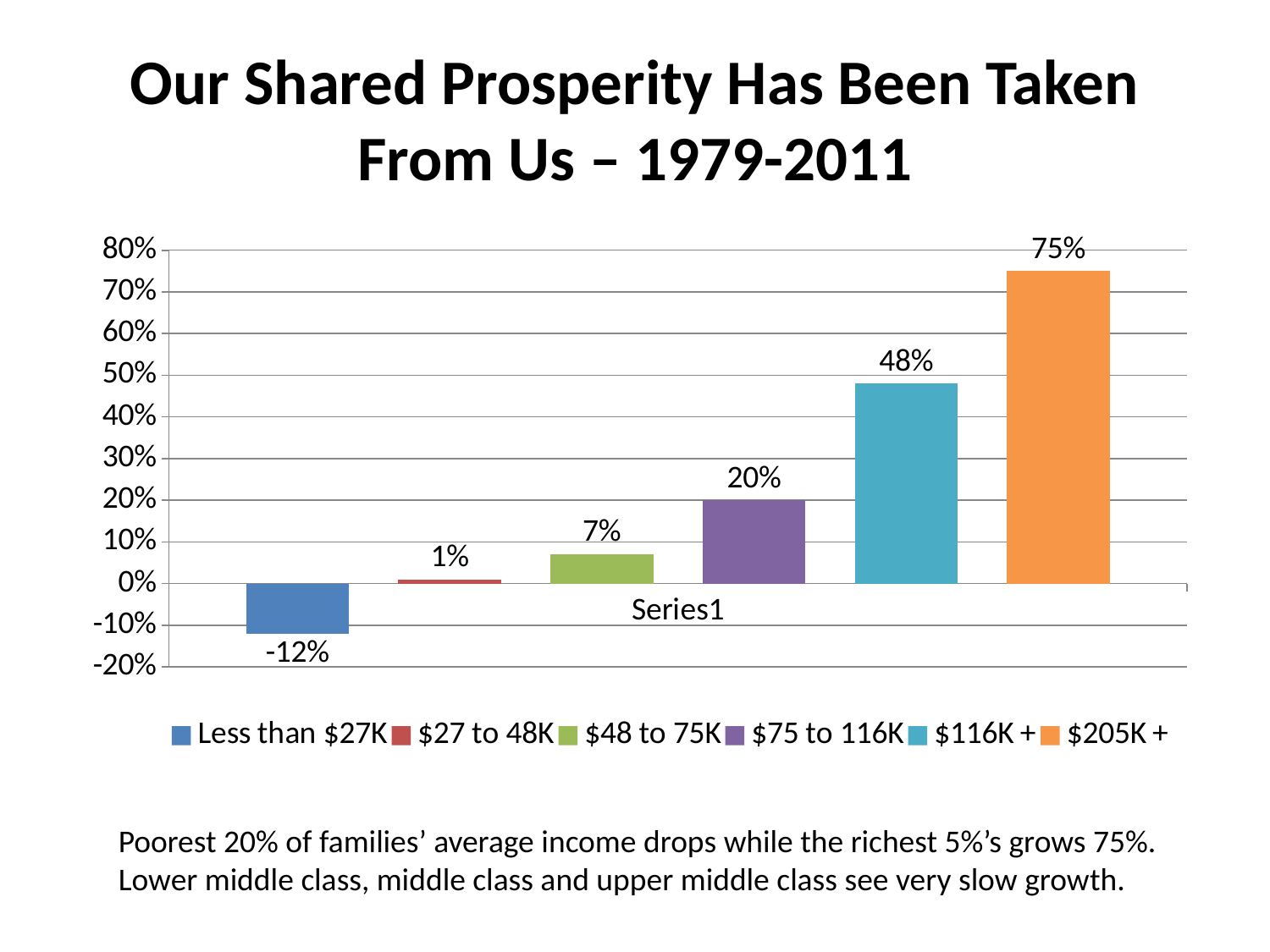

# Our Shared Prosperity Has Been Taken From Us – 1979-2011

### Chart

| Category | Less than $27K | $27 to 48K | $48 to 75K | $75 to 116K | $116K + | $205K + |
|---|---|---|---|---|---|---|
|  | -0.12 | 0.01 | 0.07 | 0.2 | 0.48 | 0.75 |
Poorest 20% of families’ average income drops while the richest 5%’s grows 75%.  Lower middle class, middle class and upper middle class see very slow growth.